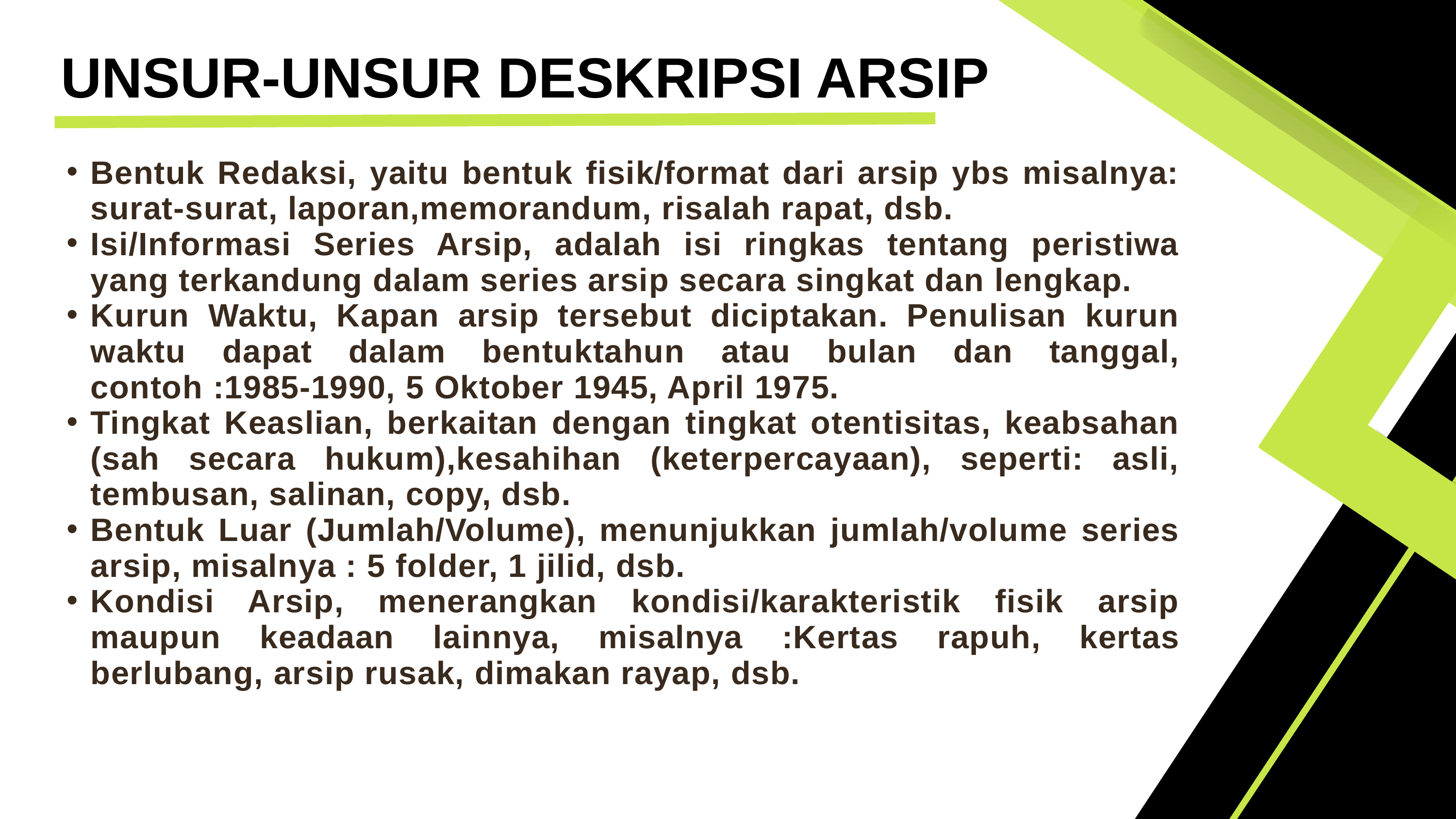

UNSUR-UNSUR DESKRIPSI ARSIP

Bentuk Redaksi, yaitu bentuk fisik/format dari arsip ybs misalnya: surat-surat, laporan,memorandum, risalah rapat, dsb.
Isi/Informasi Series Arsip, adalah isi ringkas tentang peristiwa yang terkandung dalam series arsip secara singkat dan lengkap.
Kurun Waktu, Kapan arsip tersebut diciptakan. Penulisan kurun waktu dapat dalam bentuktahun atau bulan dan tanggal, contoh :1985-1990, 5 Oktober 1945, April 1975.
Tingkat Keaslian, berkaitan dengan tingkat otentisitas, keabsahan (sah secara hukum),kesahihan (keterpercayaan), seperti: asli, tembusan, salinan, copy, dsb.
Bentuk Luar (Jumlah/Volume), menunjukkan jumlah/volume series arsip, misalnya : 5 folder, 1 jilid, dsb.
Kondisi Arsip, menerangkan kondisi/karakteristik fisik arsip maupun keadaan lainnya, misalnya :Kertas rapuh, kertas berlubang, arsip rusak, dimakan rayap, dsb.